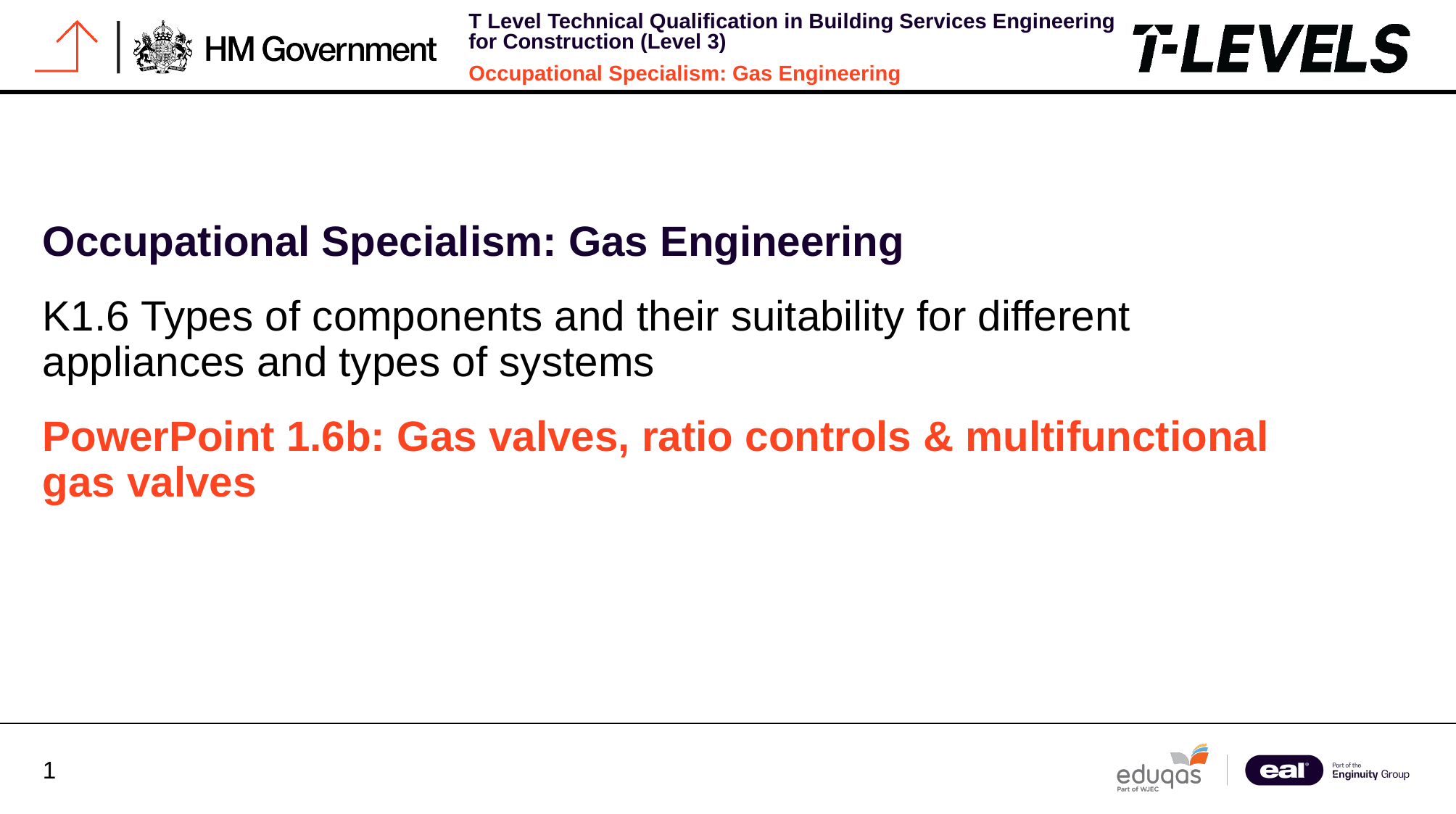

Occupational Specialism: Gas Engineering
K1.6 Types of components and their suitability for different appliances and types of systems
PowerPoint 1.6b: Gas valves, ratio controls & multifunctional gas valves